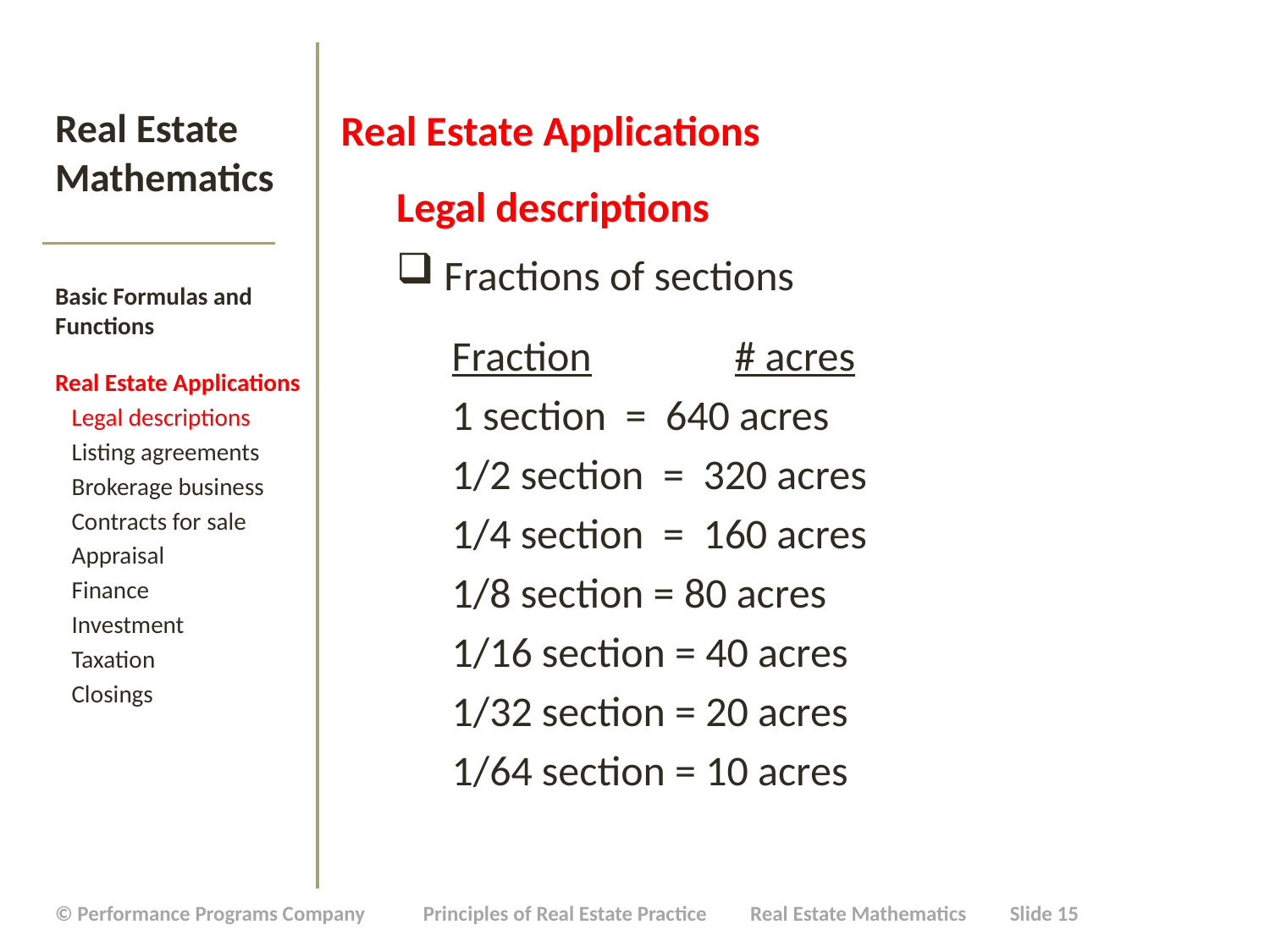

Real Estate Applications

Legal descriptions

Fractions of sections
Fraction	   # acres
1 section  =  640 acres
1/2 section  =  320 acres
1/4 section  =  160 acres
1/8 section = 80 acres
1/16 section = 40 acres
1/32 section = 20 acres
1/64 section = 10 acres

# Real Estate Mathematics

Basic Formulas and Functions

Real Estate Applications
   Legal descriptions
   Listing agreements
   Brokerage business
   Contracts for sale
   Appraisal
   Finance
   Investment
   Taxation
   Closings

| © Performance Programs Company Principles of Real Estate Practice Real Estate Mathematics Slide 15 |
| --- |